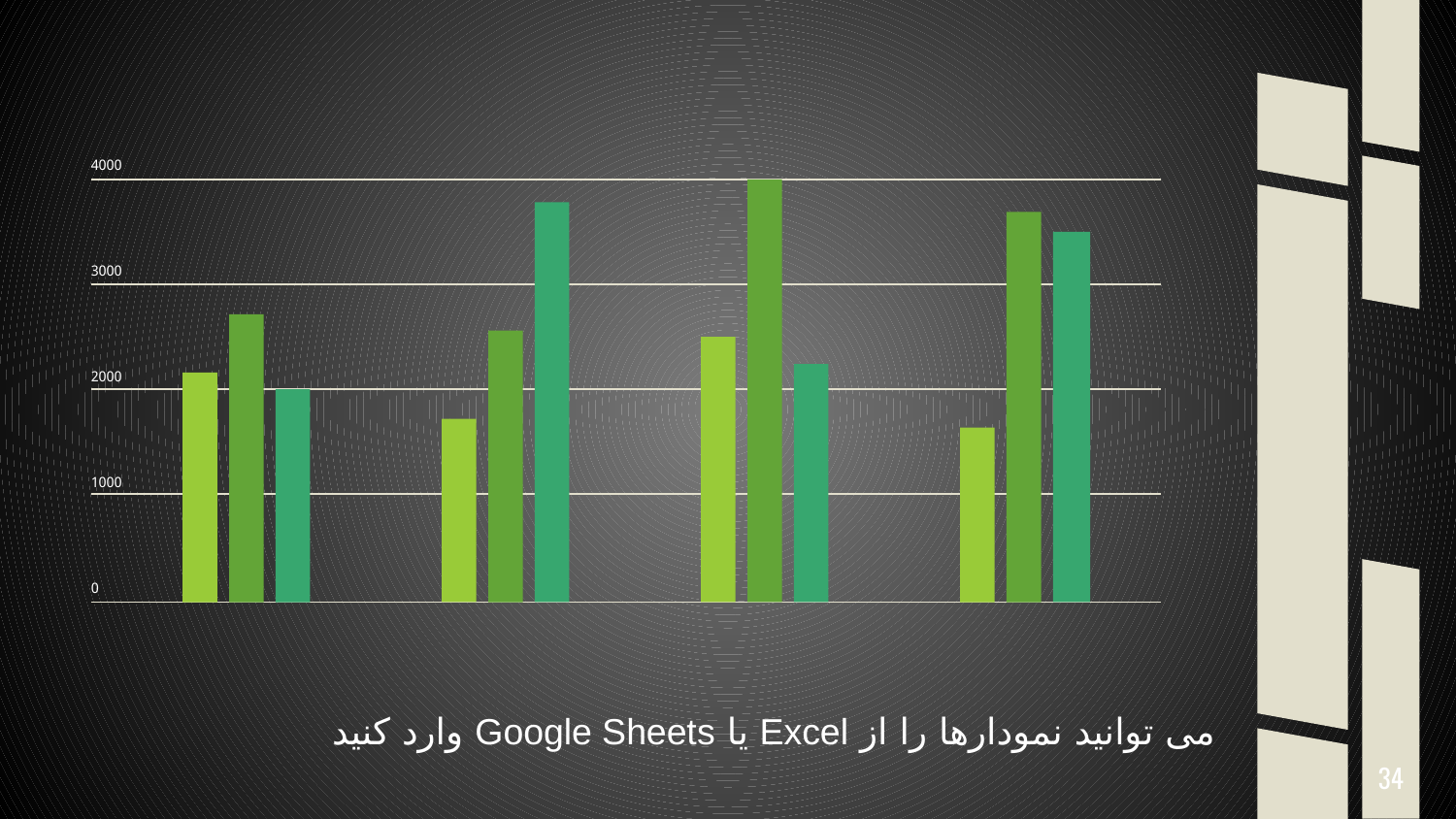

4000
3000
2000
1000
0

می توانید نمودارها را از Excel یا Google Sheets وارد کنید
34